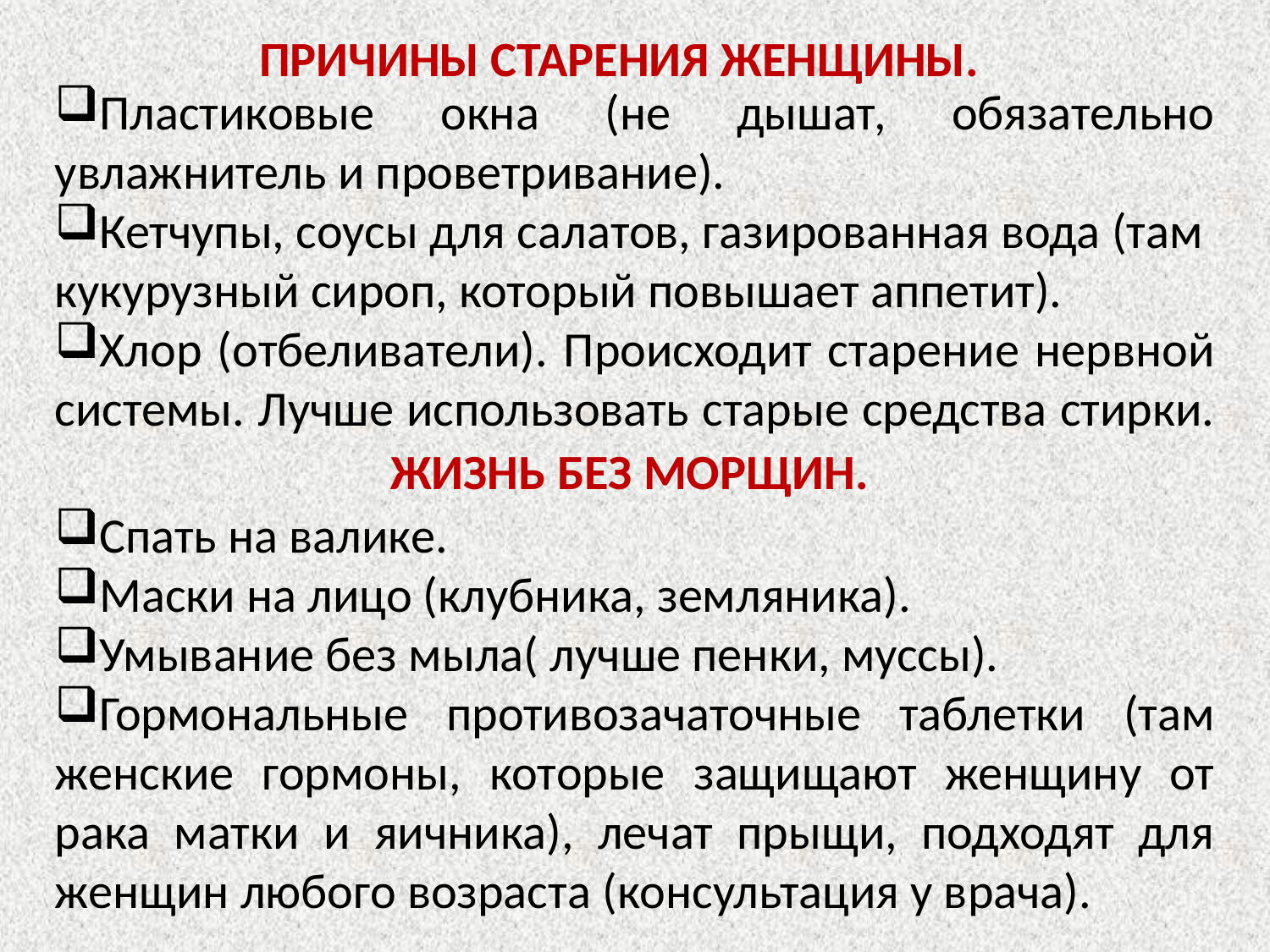

ПРИЧИНЫ СТАРЕНИЯ ЖЕНЩИНЫ.
Пластиковые окна (не дышат, обязательно увлажнитель и проветривание).
Кетчупы, соусы для салатов, газированная вода (там  кукурузный сироп, который повышает аппетит).
Хлор (отбеливатели). Происходит старение нервной системы. Лучше использовать старые средства стирки.
ЖИЗНЬ БЕЗ МОРЩИН.
Спать на валике.
Маски на лицо (клубника, земляника).
Умывание без мыла( лучше пенки, муссы).
Гормональные противозачаточные таблетки (там женские гормоны, которые защищают женщину от рака матки и яичника), лечат прыщи, подходят для женщин любого возраста (консультация у врача).